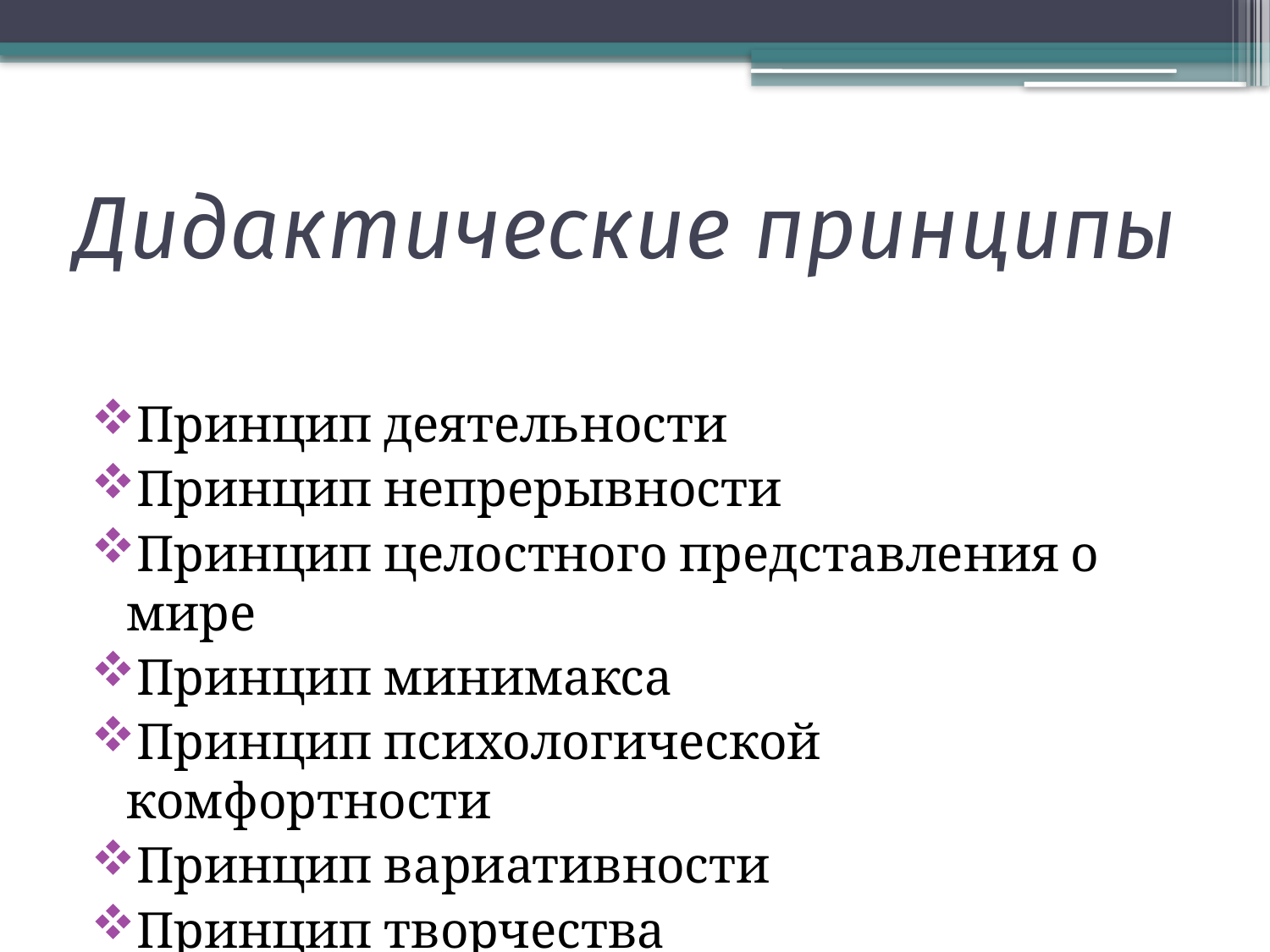

# Дидактические принципы
Принцип деятельности
Принцип непрерывности
Принцип целостного представления о мире
Принцип минимакса
Принцип психологической комфортности
Принцип вариативности
Принцип творчества